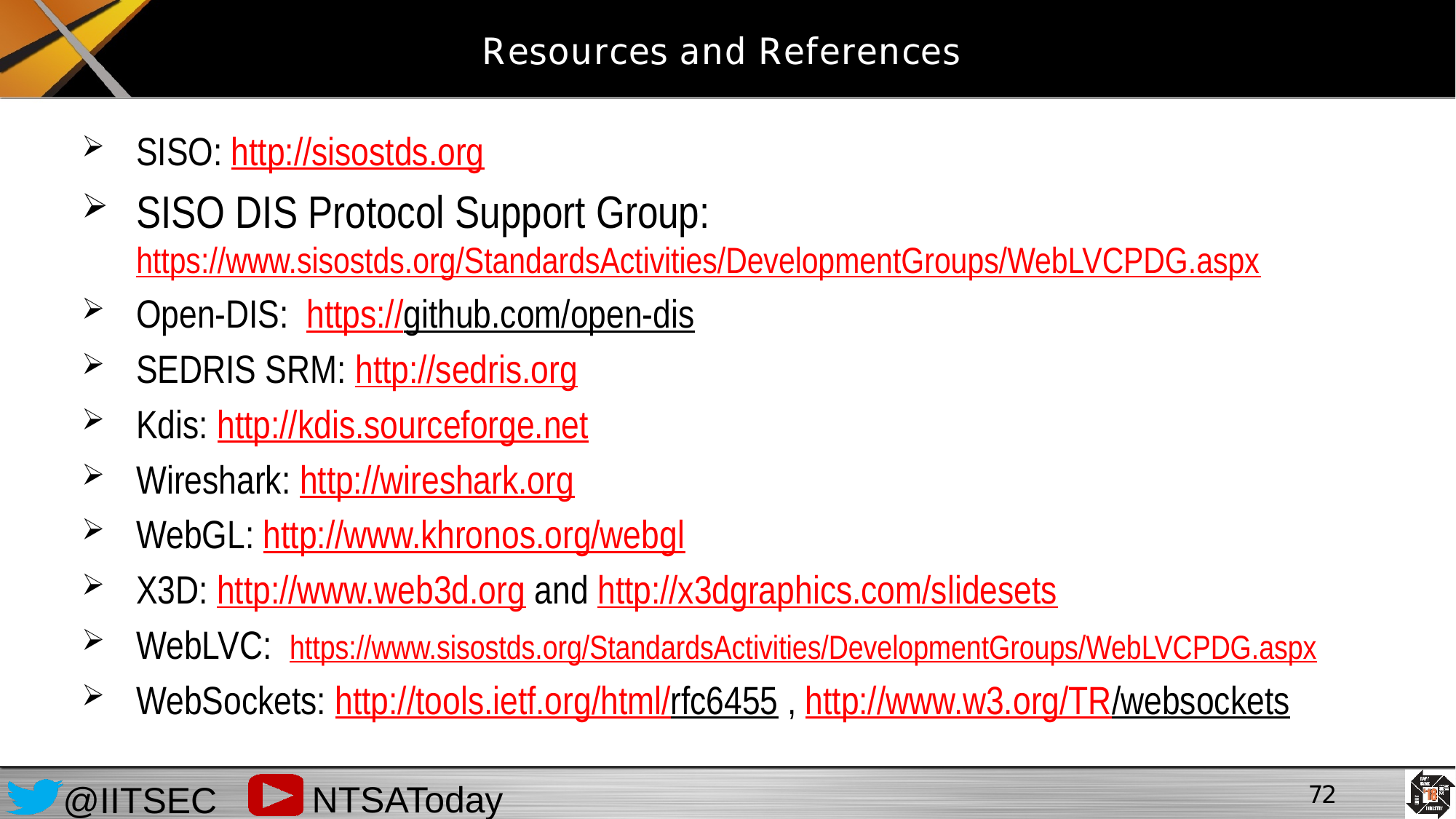

# Resources and References
SISO: http://sisostds.org
SISO DIS Protocol Support Group: https://www.sisostds.org/StandardsActivities/DevelopmentGroups/WebLVCPDG.aspx
Open-DIS:  https://github.com/open-dis
SEDRIS SRM: http://sedris.org
Kdis: http://kdis.sourceforge.net
Wireshark: http://wireshark.org
WebGL: http://www.khronos.org/webgl
X3D: http://www.web3d.org and http://x3dgraphics.com/slidesets
WebLVC:  https://www.sisostds.org/StandardsActivities/DevelopmentGroups/WebLVCPDG.aspx
WebSockets: http://tools.ietf.org/html/rfc6455 , http://www.w3.org/TR/websockets
72